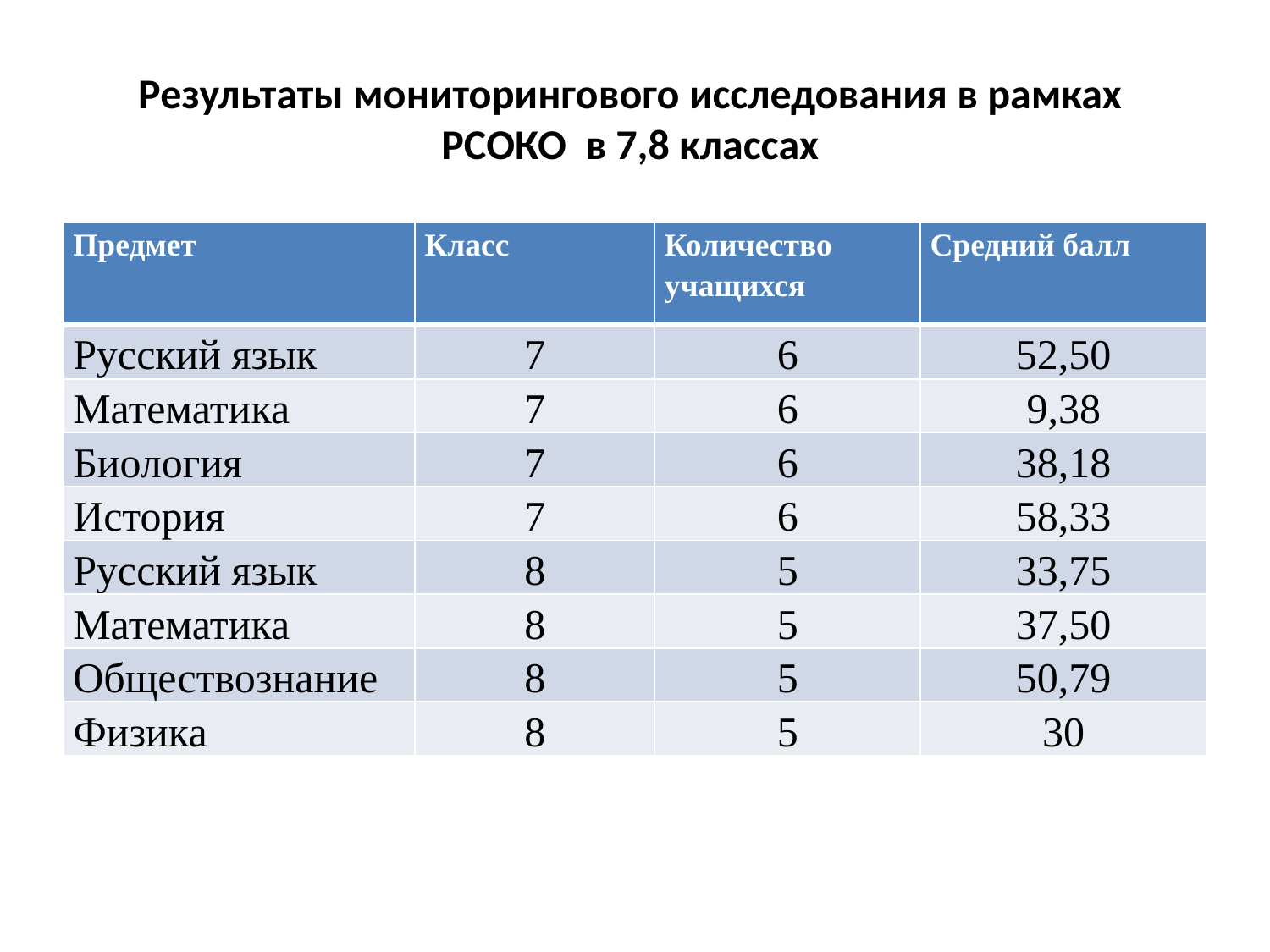

# Результаты мониторингового исследования в рамках РСОКО  в 7,8 классах
| Предмет | Класс | Количество учащихся | Средний балл |
| --- | --- | --- | --- |
| Русский язык | 7 | 6 | 52,50 |
| Математика | 7 | 6 | 9,38 |
| Биология | 7 | 6 | 38,18 |
| История | 7 | 6 | 58,33 |
| Русский язык | 8 | 5 | 33,75 |
| Математика | 8 | 5 | 37,50 |
| Обществознание | 8 | 5 | 50,79 |
| Физика | 8 | 5 | 30 |